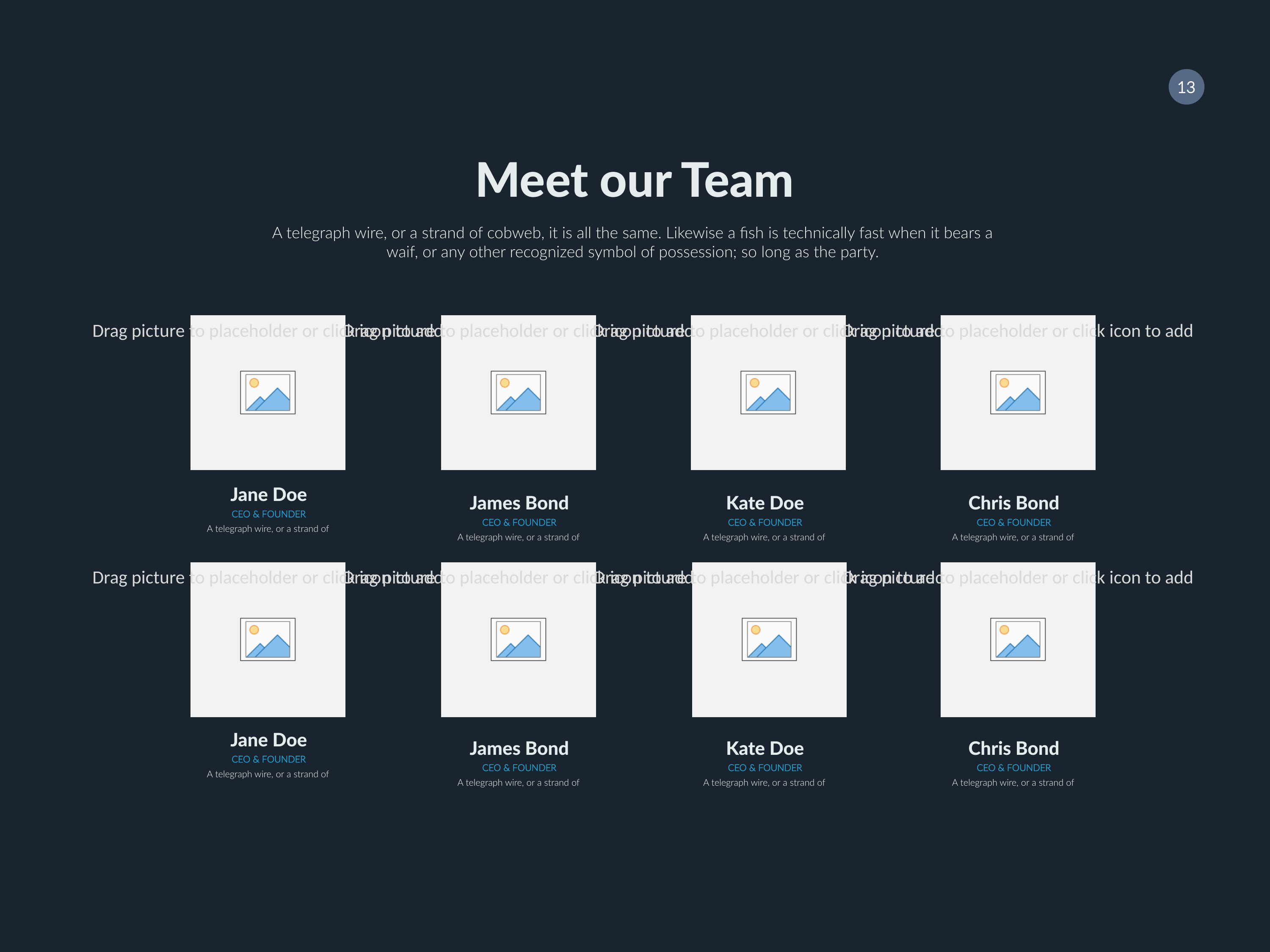

Meet our Team
A telegraph wire, or a strand of cobweb, it is all the same. Likewise a fish is technically fast when it bears a waif, or any other recognized symbol of possession; so long as the party.

Jane Doe
CEO & FOUNDER
A telegraph wire, or a strand of
James Bond
CEO & FOUNDER
A telegraph wire, or a strand of
Kate Doe
CEO & FOUNDER
A telegraph wire, or a strand of
Chris Bond
CEO & FOUNDER
A telegraph wire, or a strand of

Jane Doe
CEO & FOUNDER
A telegraph wire, or a strand of
James Bond
CEO & FOUNDER
A telegraph wire, or a strand of
Kate Doe
CEO & FOUNDER
A telegraph wire, or a strand of
Chris Bond
CEO & FOUNDER
A telegraph wire, or a strand of